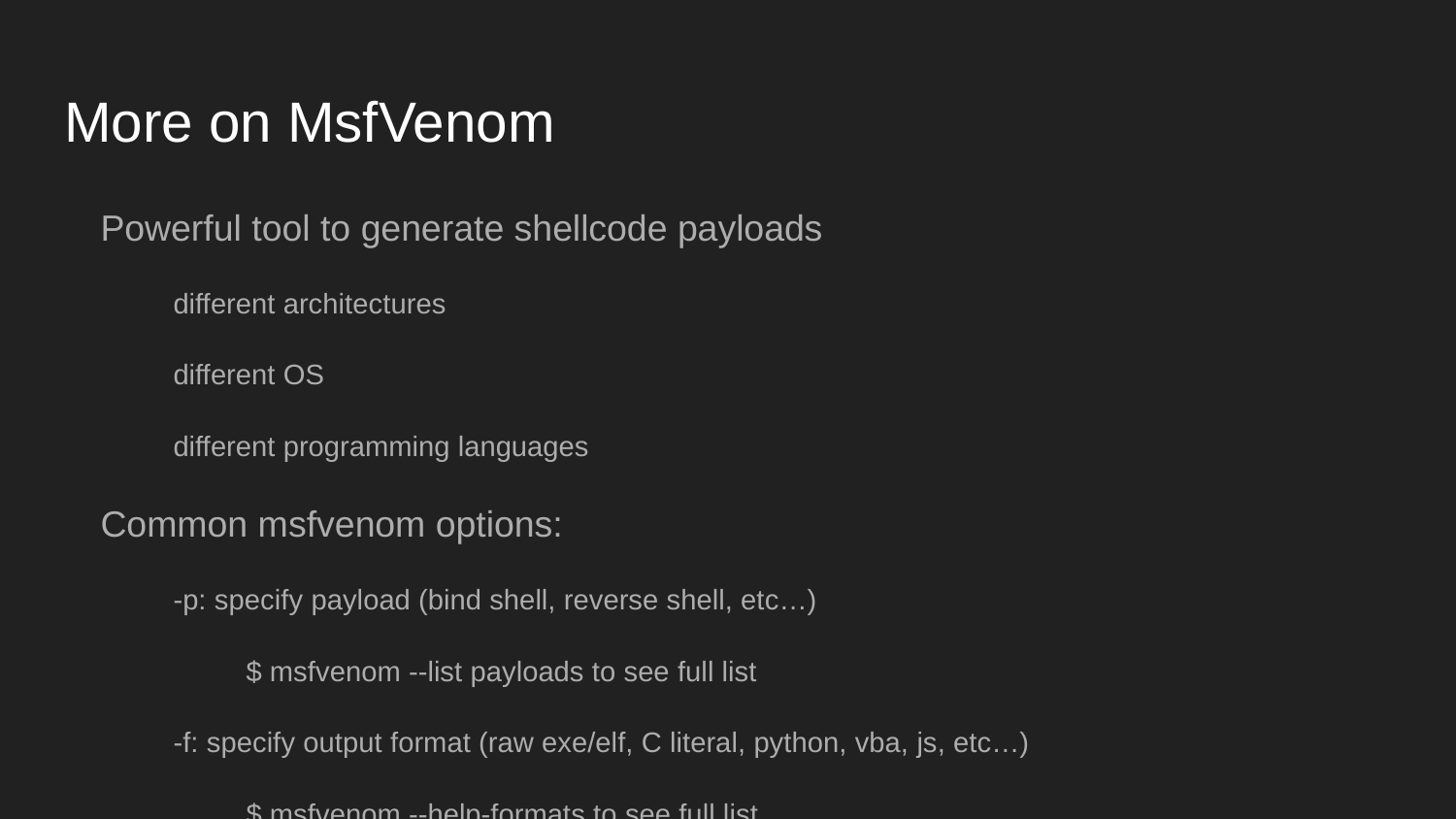

# More on MsfVenom
Powerful tool to generate shellcode payloads
different architectures
different OS
different programming languages
Common msfvenom options:
-p: specify payload (bind shell, reverse shell, etc…)
$ msfvenom --list payloads to see full list
-f: specify output format (raw exe/elf, C literal, python, vba, js, etc…)
$ msfvenom --help-formats to see full list
Payload options
Bindshell: specify LPORT=XXXX
Reverse shell: specify LHOST=<Attacker IP> and LPORT=XXXX
How can MsfVenom increase the reliability of exploits downloaded from Exploit DB?